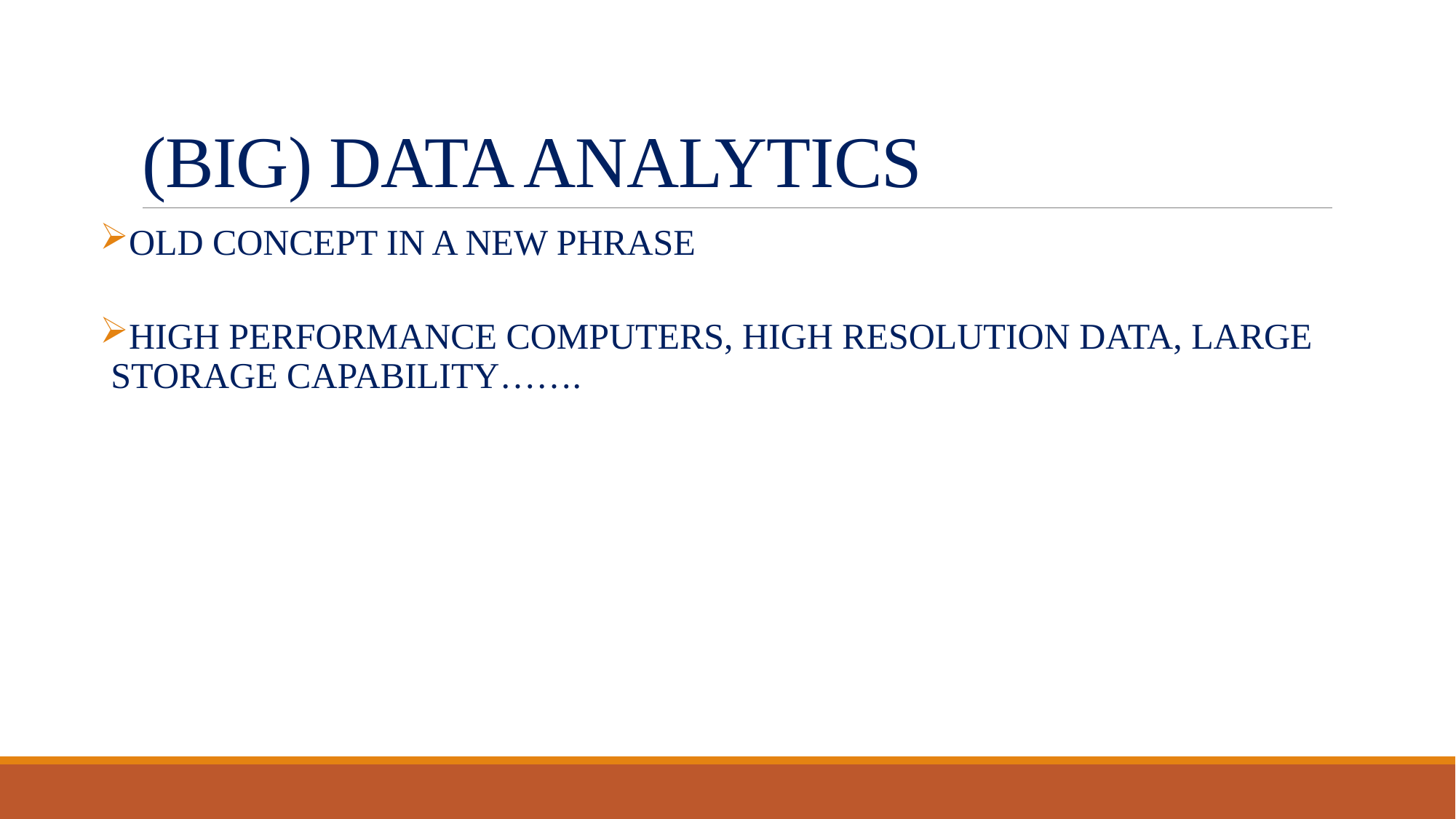

# (BIG) DATA ANALYTICS
OLD CONCEPT IN A NEW PHRASE
HIGH PERFORMANCE COMPUTERS, HIGH RESOLUTION DATA, LARGE STORAGE CAPABILITY…….